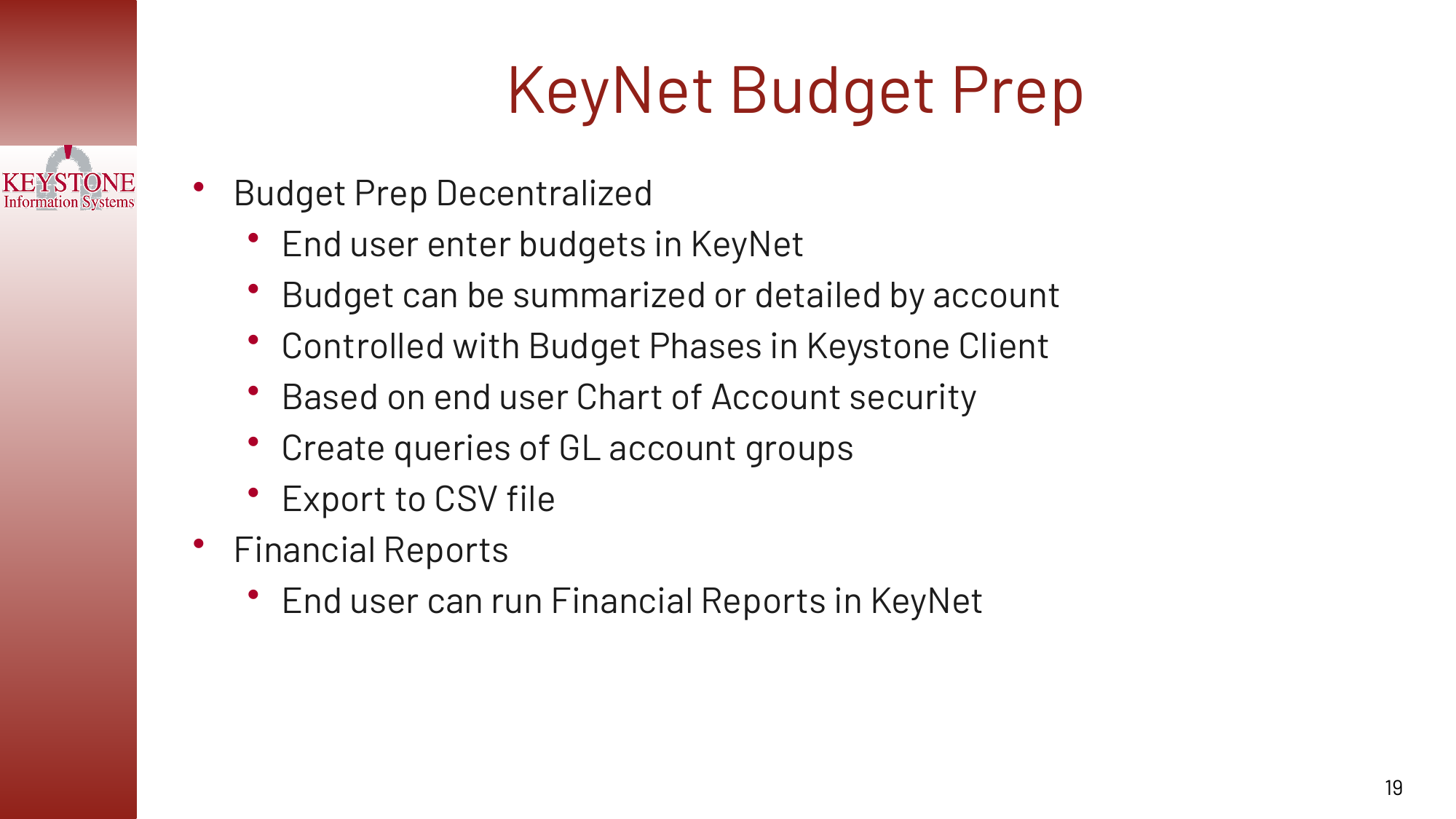

KeyNet Budget Prep
Budget Prep Decentralized
End user enter budgets in KeyNet
Budget can be summarized or detailed by account
Controlled with Budget Phases in Keystone Client
Based on end user Chart of Account security
Create queries of GL account groups
Export to CSV file
Financial Reports
End user can run Financial Reports in KeyNet

19